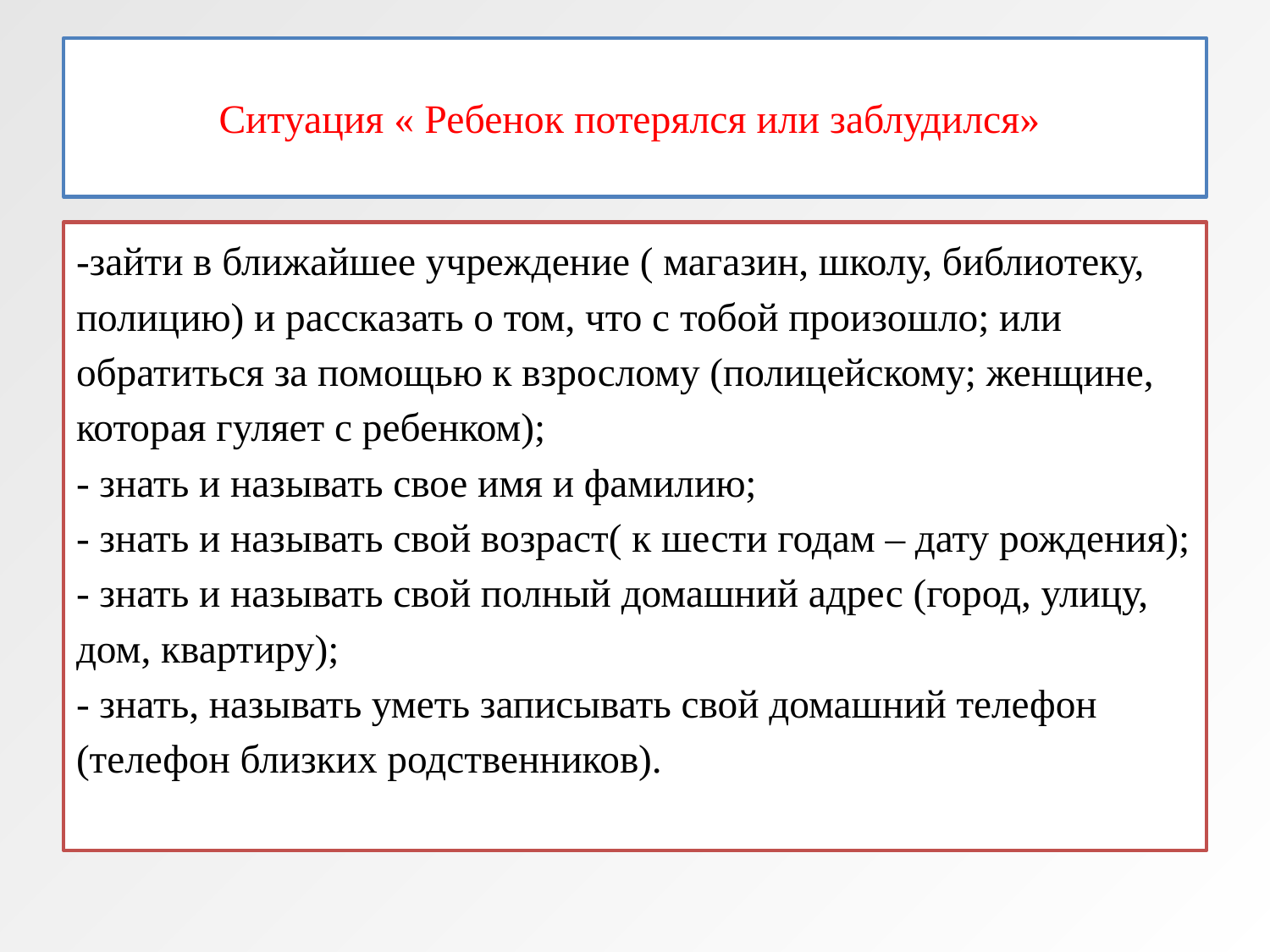

# Ситуация « Ребенок потерялся или заблудился»
-зайти в ближайшее учреждение ( магазин, школу, библиотеку, полицию) и рассказать о том, что с тобой произошло; или обратиться за помощью к взрослому (полицейскому; женщине, которая гуляет с ребенком);
- знать и называть свое имя и фамилию;
- знать и называть свой возраст( к шести годам – дату рождения);
- знать и называть свой полный домашний адрес (город, улицу, дом, квартиру);
- знать, называть уметь записывать свой домашний телефон (телефон близких родственников).